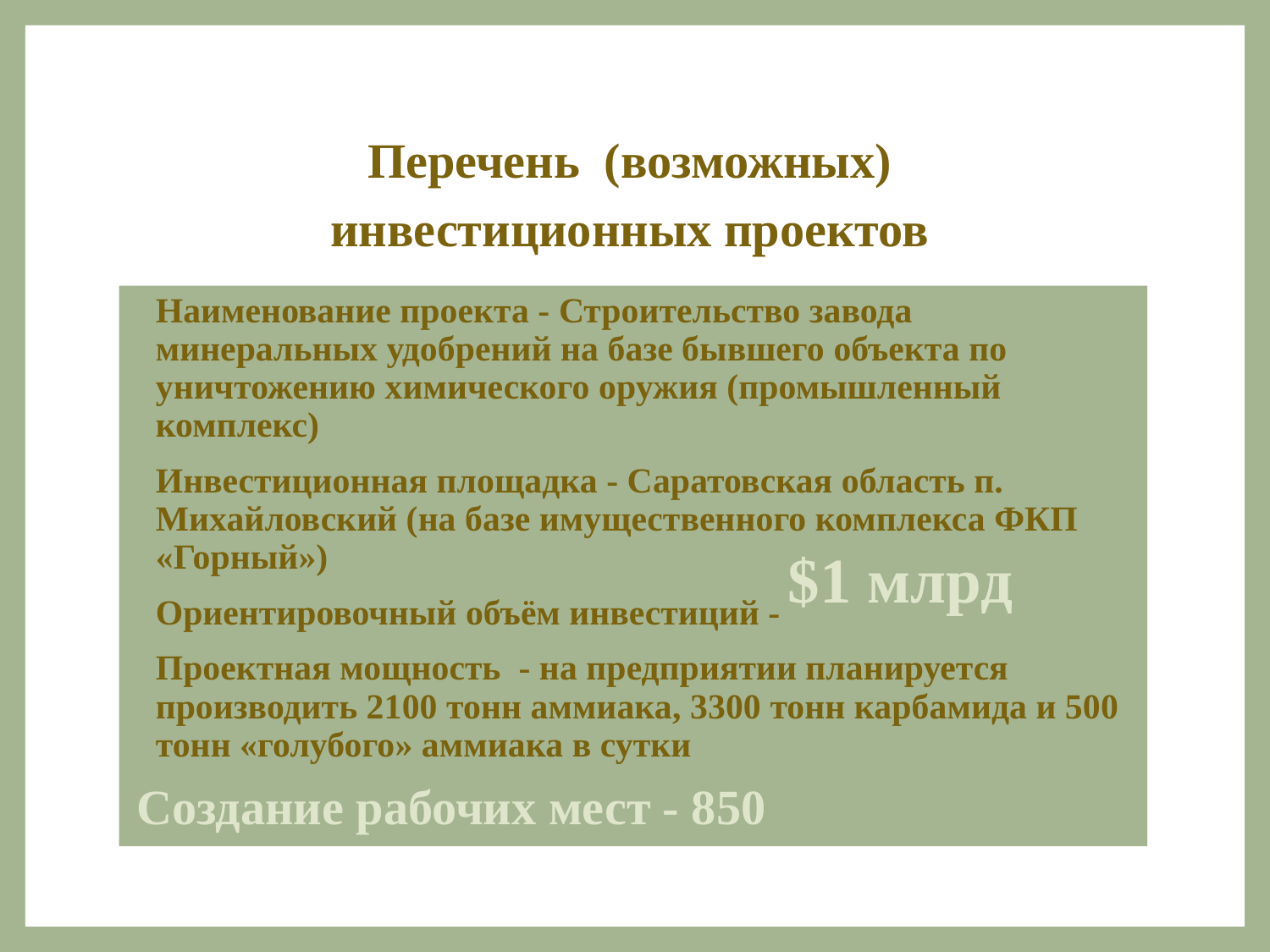

# Перечень  (возможных) инвестиционных проектов
Наименование проекта - Строительство завода минеральных удобрений на базе бывшего объекта по уничтожению химического оружия (промышленный комплекс)
Инвестиционная площадка - Саратовская область п. Михайловский (на базе имущественного комплекса ФКП «Горный»)
Ориентировочный объём инвестиций -
Проектная мощность  - на предприятии планируется производить 2100 тонн аммиака, 3300 тонн карбамида и 500 тонн «голубого» аммиака в сутки
Создание рабочих мест - 850

$1 млрд